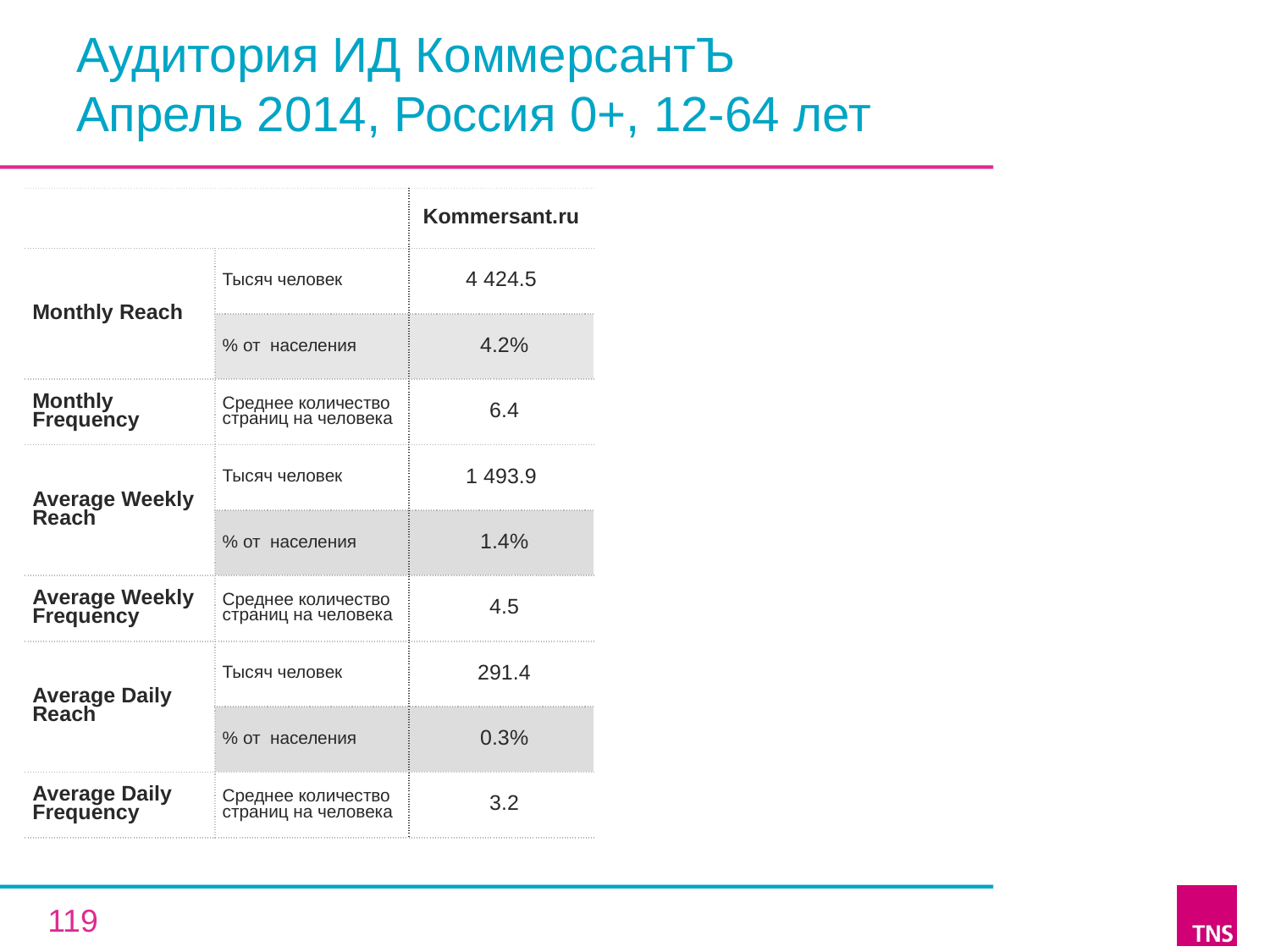

# Аудитория ИД КоммерсантЪ Апрель 2014, Россия 0+, 12-64 лет
|  |  | Kommersant.ru |
| --- | --- | --- |
| Monthly Reach | Тысяч человек | 4 424.5 |
|  | % от населения | 4.2% |
| Monthly Frequency | Среднее количество страниц на человека | 6.4 |
| Average Weekly Reach | Тысяч человек | 1 493.9 |
|  | % от населения | 1.4% |
| Average Weekly Frequency | Среднее количество страниц на человека | 4.5 |
| Average Daily Reach | Тысяч человек | 291.4 |
|  | % от населения | 0.3% |
| Average Daily Frequency | Среднее количество страниц на человека | 3.2 |

119